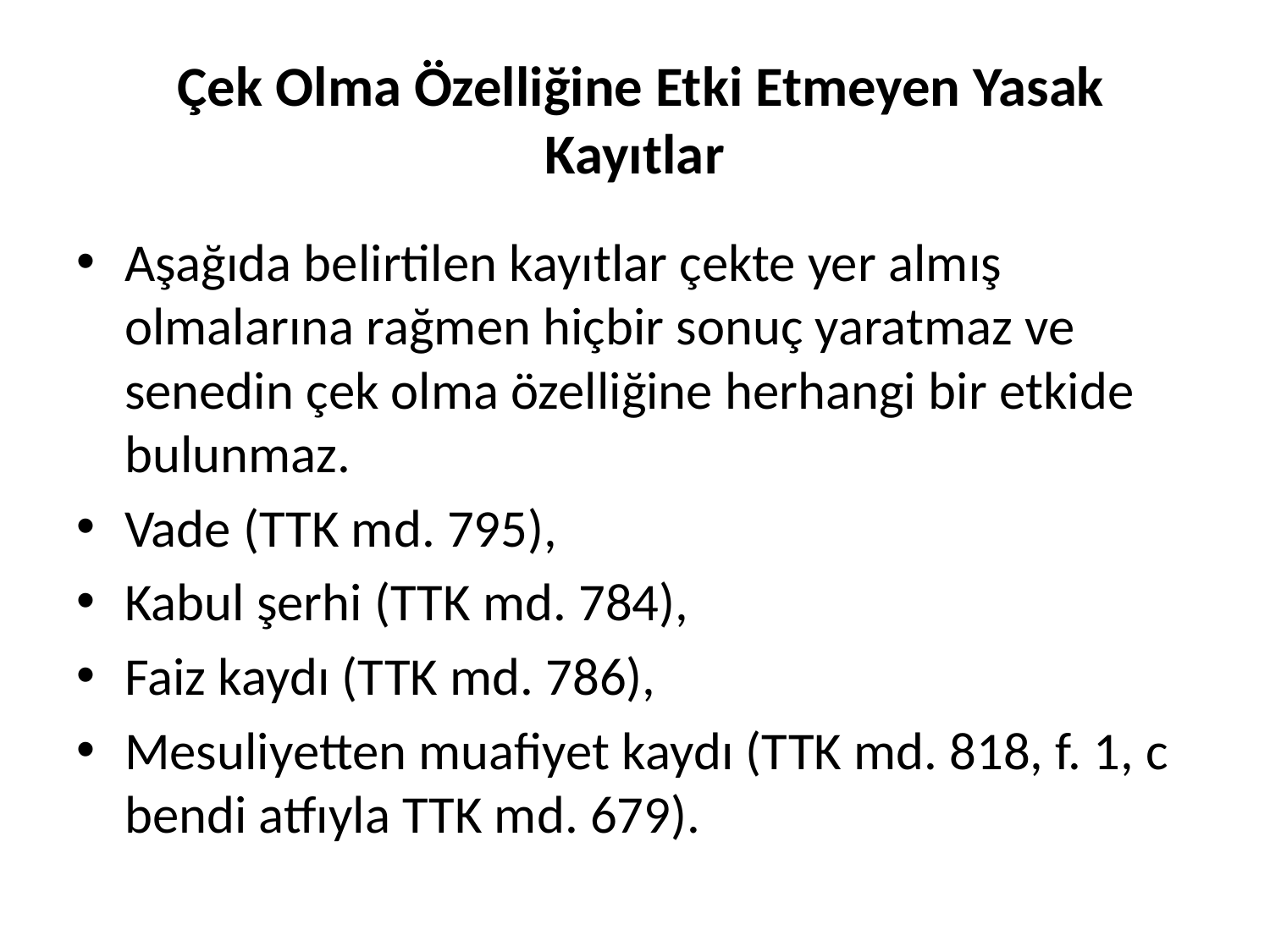

# Çek Olma Özelliğine Etki Etmeyen Yasak Kayıtlar
Aşağıda belirtilen kayıtlar çekte yer almış olmalarına rağmen hiçbir sonuç yaratmaz ve senedin çek olma özelliğine herhangi bir etkide bulunmaz.
Vade (TTK md. 795),
Kabul şerhi (TTK md. 784),
Faiz kaydı (TTK md. 786),
Mesuliyetten muafiyet kaydı (TTK md. 818, f. 1, c bendi atfıyla TTK md. 679).